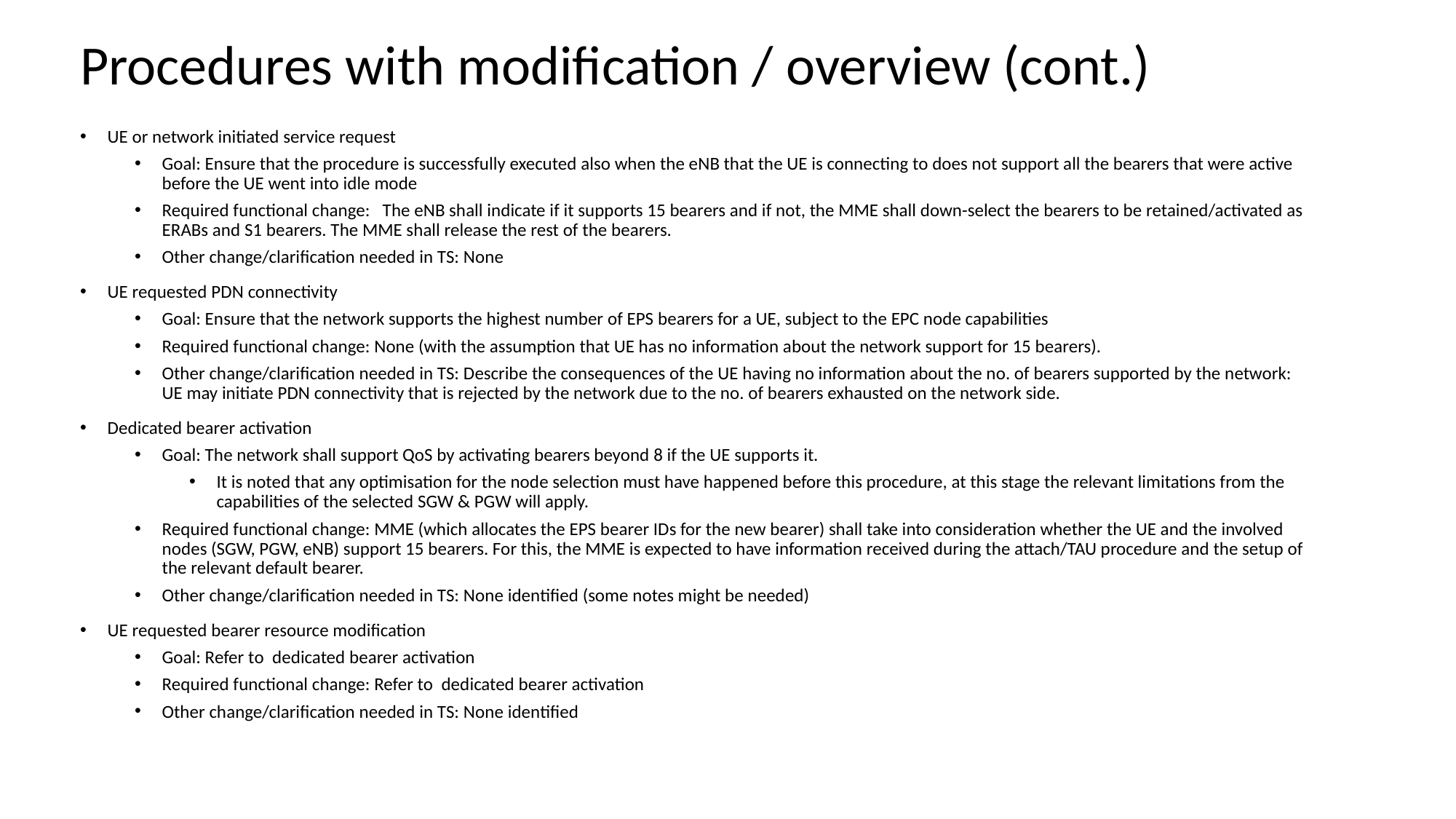

# Procedures with modification / overview (cont.)
UE or network initiated service request
Goal: Ensure that the procedure is successfully executed also when the eNB that the UE is connecting to does not support all the bearers that were active before the UE went into idle mode
Required functional change:   The eNB shall indicate if it supports 15 bearers and if not, the MME shall down-select the bearers to be retained/activated as ERABs and S1 bearers. The MME shall release the rest of the bearers.
Other change/clarification needed in TS: None
UE requested PDN connectivity
Goal: Ensure that the network supports the highest number of EPS bearers for a UE, subject to the EPC node capabilities
Required functional change: None (with the assumption that UE has no information about the network support for 15 bearers).
Other change/clarification needed in TS: Describe the consequences of the UE having no information about the no. of bearers supported by the network: UE may initiate PDN connectivity that is rejected by the network due to the no. of bearers exhausted on the network side.
Dedicated bearer activation
Goal: The network shall support QoS by activating bearers beyond 8 if the UE supports it.
It is noted that any optimisation for the node selection must have happened before this procedure, at this stage the relevant limitations from the capabilities of the selected SGW & PGW will apply.
Required functional change: MME (which allocates the EPS bearer IDs for the new bearer) shall take into consideration whether the UE and the involved nodes (SGW, PGW, eNB) support 15 bearers. For this, the MME is expected to have information received during the attach/TAU procedure and the setup of the relevant default bearer.
Other change/clarification needed in TS: None identified (some notes might be needed)
UE requested bearer resource modification
Goal: Refer to  dedicated bearer activation
Required functional change: Refer to  dedicated bearer activation
Other change/clarification needed in TS: None identified